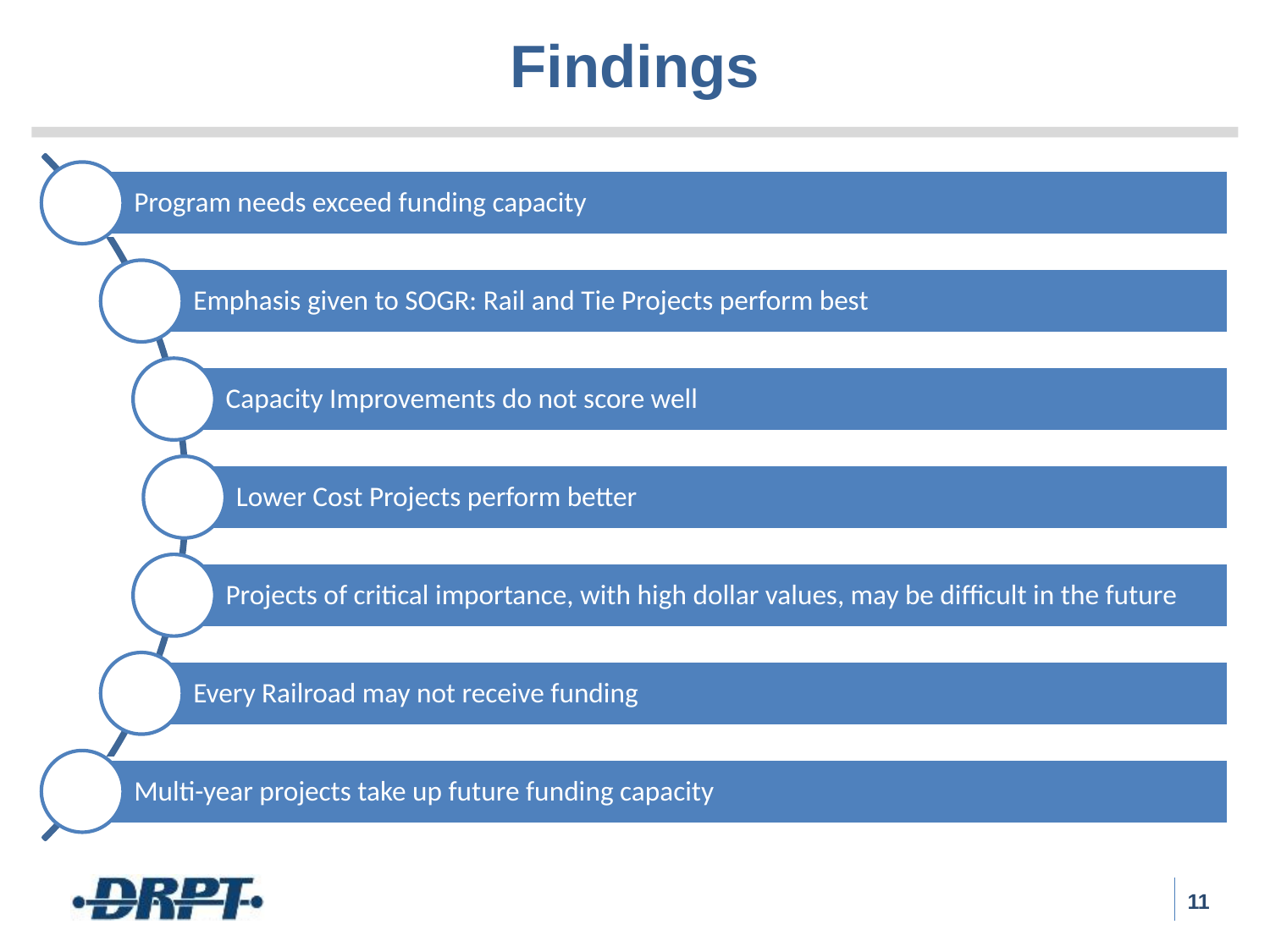

# Findings
Program needs exceed funding capacity
Emphasis given to SOGR: Rail and Tie Projects perform best
Capacity Improvements do not score well
Lower Cost Projects perform better
Projects of critical importance, with high dollar values, may be difficult in the future
Every Railroad may not receive funding
Multi-year projects take up future funding capacity
11